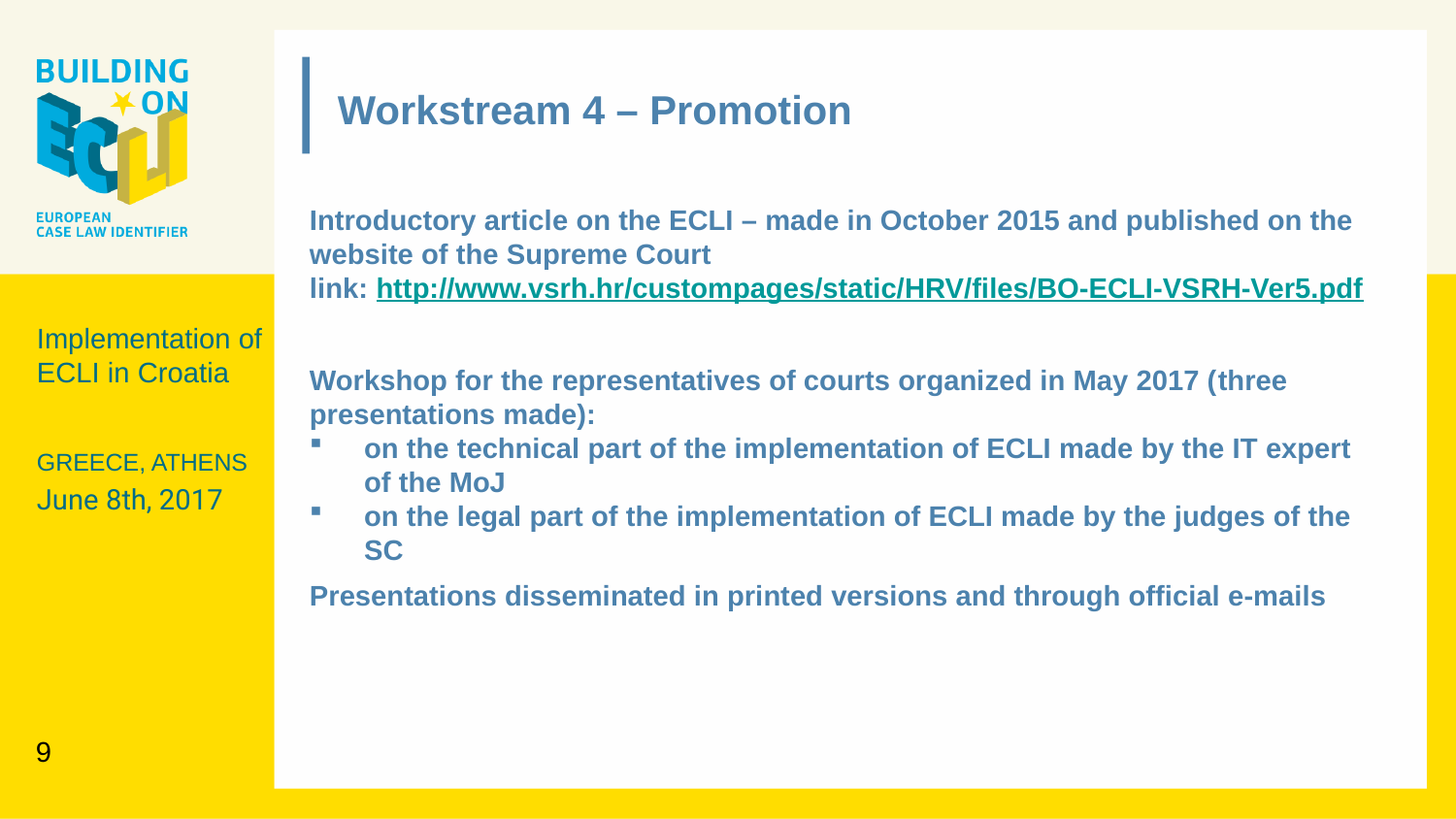

Workstream 4 – Promotion
Introductory article on the ECLI – made in October 2015 and published on the website of the Supreme Court
link: http://www.vsrh.hr/custompages/static/HRV/files/BO-ECLI-VSRH-Ver5.pdf

Workshop for the representatives of courts organized in May 2017 (three presentations made):
on the technical part of the implementation of ECLI made by the IT expert of the MoJ
on the legal part of the implementation of ECLI made by the judges of the SC
Presentations disseminated in printed versions and through official e-mails
Implementation of ECLI in Croatia
GREECE, ATHENS
June 8th, 2017
9